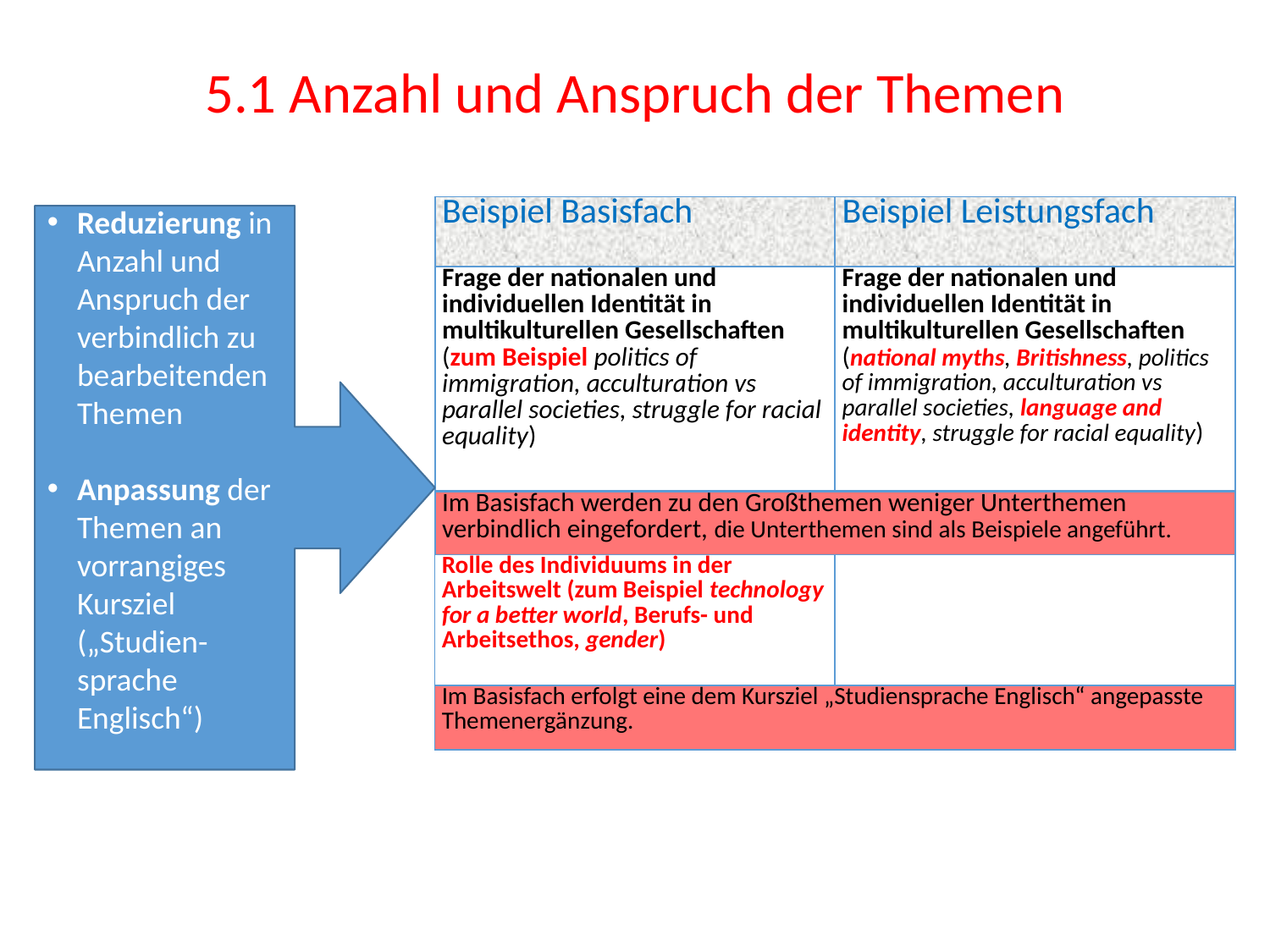

# 5.1 Anzahl und Anspruch der Themen
| Beispiel Basisfach | Beispiel Leistungsfach |
| --- | --- |
| Frage der nationalen und individuellen Identität in multikulturellen Gesellschaften (zum Beispiel politics of immigration, acculturation vs parallel societies, struggle for racial equality) | Frage der nationalen und individuellen Identität in multikulturellen Gesellschaften (national myths, Britishness, politics of immigration, acculturation vs parallel societies, language and identity, struggle for racial equality) |
Reduzierung in Anzahl und Anspruch der verbindlich zu bearbeitenden Themen

Anpassung der Themen an vorrangiges Kursziel („Studien-sprache Englisch“)

| Im Basisfach werden zu den Großthemen weniger Unterthemen verbindlich eingefordert, die Unterthemen sind als Beispiele angeführt. |
| --- |
| Rolle des Individuums in der Arbeitswelt (zum Beispiel technology for a better world, Berufs- und Arbeitsethos, gender) |  |
| --- | --- |
| Im Basisfach erfolgt eine dem Kursziel „Studiensprache Englisch“ angepasste Themenergänzung. |
| --- |